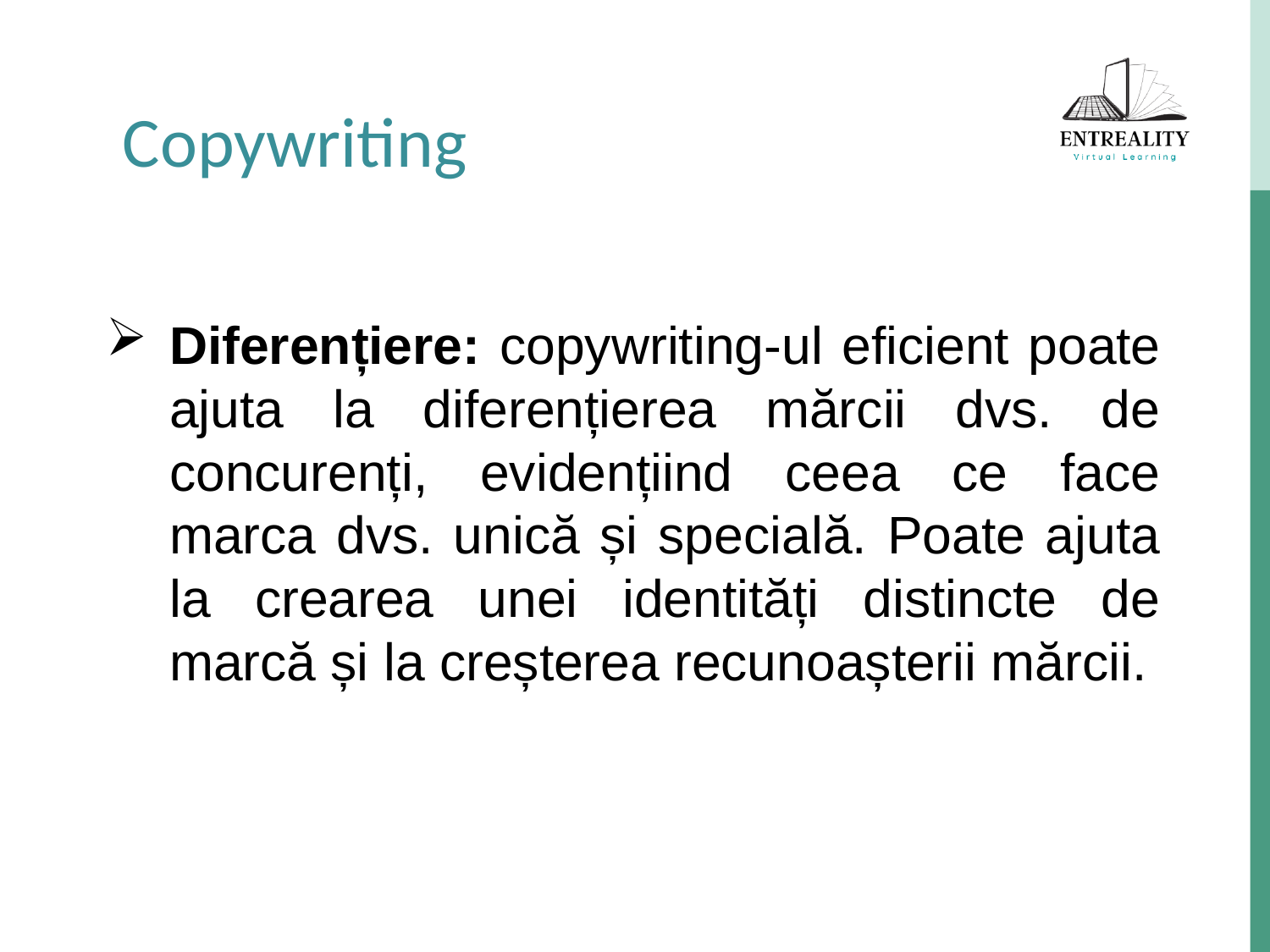

Copywriting
Diferențiere: copywriting-ul eficient poate ajuta la diferențierea mărcii dvs. de concurenți, evidențiind ceea ce face marca dvs. unică și specială. Poate ajuta la crearea unei identități distincte de marcă și la creșterea recunoașterii mărcii.